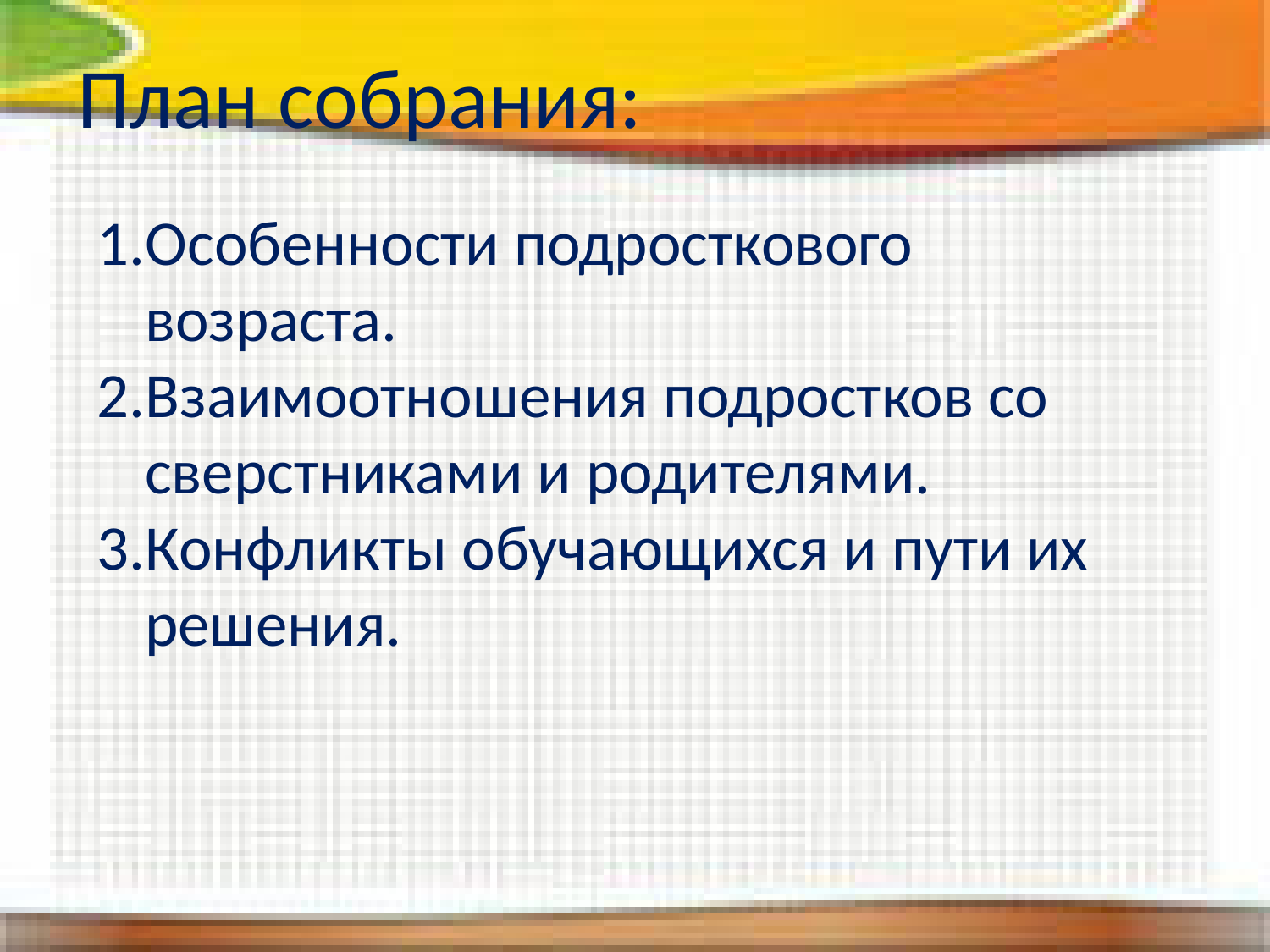

# План собрания:
Особенности подросткового возраста.
Взаимоотношения подростков со сверстниками и родителями.
Конфликты обучающихся и пути их решения.